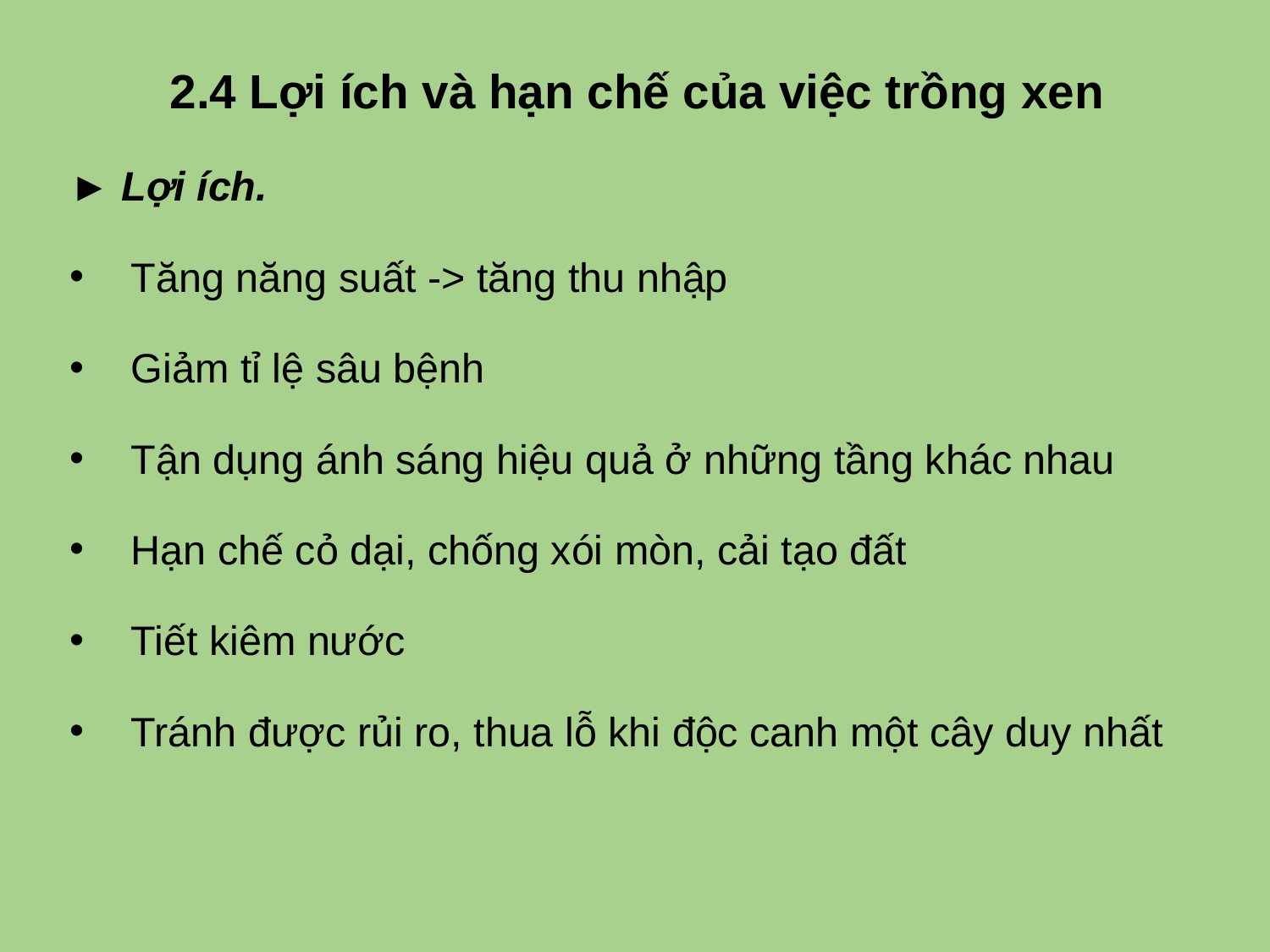

2.4 Lợi ích và hạn chế của việc trồng xen
► Lợi ích.
Tăng năng suất -> tăng thu nhập
Giảm tỉ lệ sâu bệnh
Tận dụng ánh sáng hiệu quả ở những tầng khác nhau
Hạn chế cỏ dại, chống xói mòn, cải tạo đất
Tiết kiêm nước
Tránh được rủi ro, thua lỗ khi độc canh một cây duy nhất
23